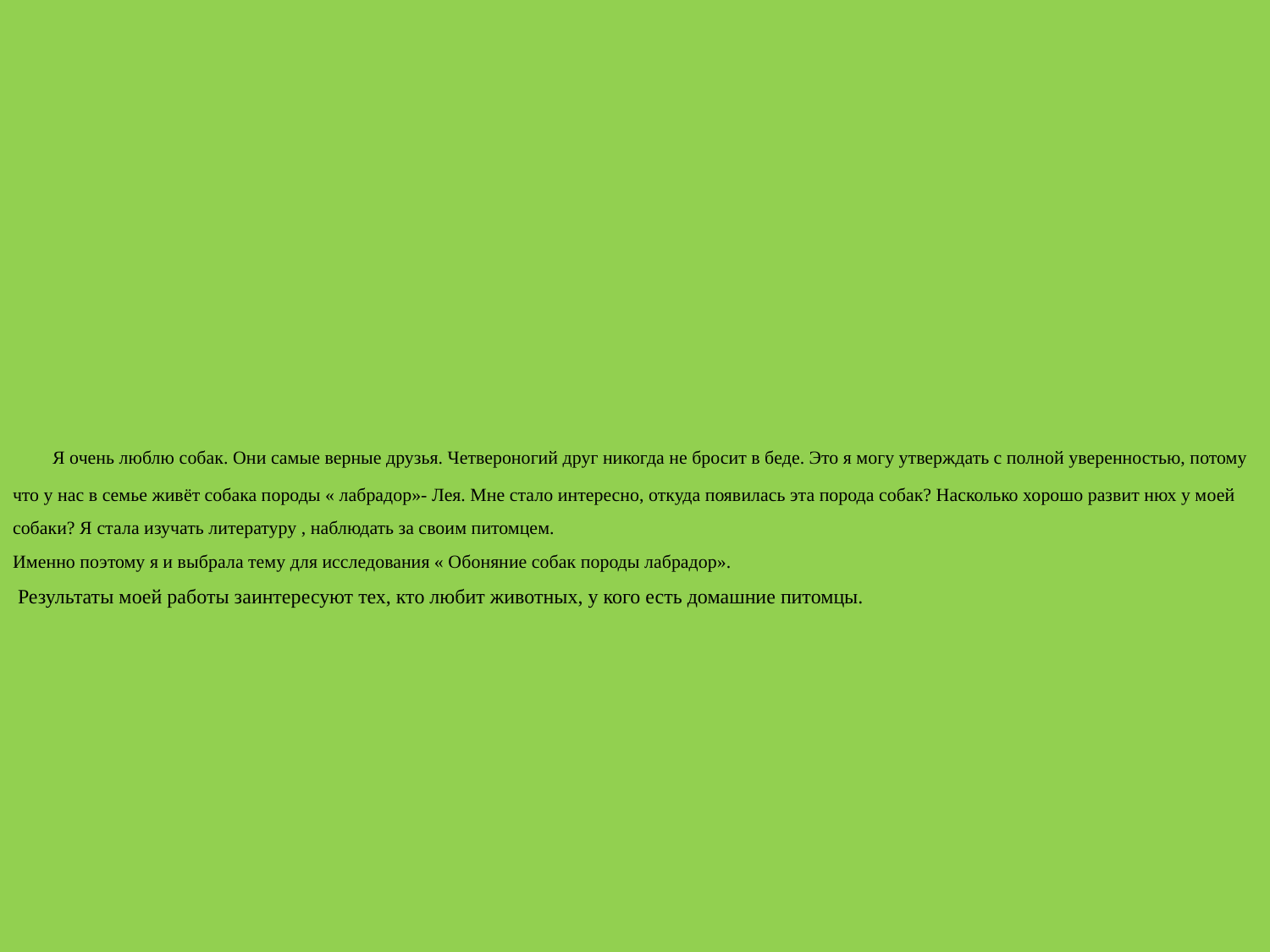

# Я очень люблю собак. Они самые верные друзья. Четвероногий друг никогда не бросит в беде. Это я могу утверждать с полной уверенностью, потому что у нас в семье живёт собака породы « лабрадор»- Лея. Мне стало интересно, откуда появилась эта порода собак? Насколько хорошо развит нюх у моей собаки? Я стала изучать литературу , наблюдать за своим питомцем. Именно поэтому я и выбрала тему для исследования « Обоняние собак породы лабрадор». Результаты моей работы заинтересуют тех, кто любит животных, у кого есть домашние питомцы.